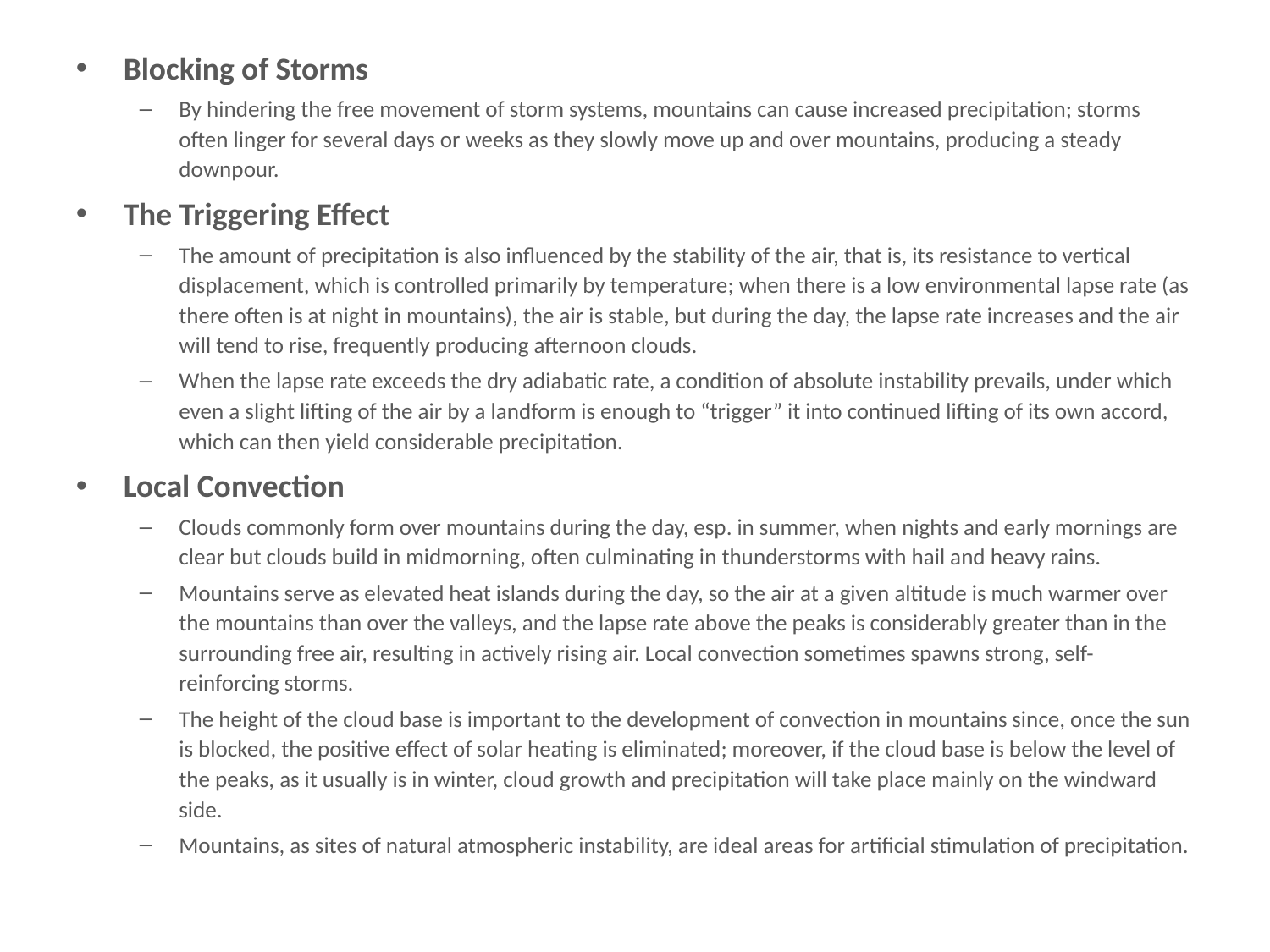

# Blocking of Storms
Blocking of Storms
By hindering the free movement of storm systems, mountains can cause increased precipitation; storms often linger for several days or weeks as they slowly move up and over mountains, producing a steady downpour.
The Triggering Effect
The amount of precipitation is also influenced by the stability of the air, that is, its resistance to vertical displacement, which is controlled primarily by temperature; when there is a low environmental lapse rate (as there often is at night in mountains), the air is stable, but during the day, the lapse rate increases and the air will tend to rise, frequently producing afternoon clouds.
When the lapse rate exceeds the dry adiabatic rate, a condition of absolute instability prevails, under which even a slight lifting of the air by a landform is enough to “trigger” it into continued lifting of its own accord, which can then yield considerable precipitation.
Local Convection
Clouds commonly form over mountains during the day, esp. in summer, when nights and early mornings are clear but clouds build in midmorning, often culminating in thunderstorms with hail and heavy rains.
Mountains serve as elevated heat islands during the day, so the air at a given altitude is much warmer over the mountains than over the valleys, and the lapse rate above the peaks is considerably greater than in the surrounding free air, resulting in actively rising air. Local convection sometimes spawns strong, self-reinforcing storms.
The height of the cloud base is important to the development of convection in mountains since, once the sun is blocked, the positive effect of solar heating is eliminated; moreover, if the cloud base is below the level of the peaks, as it usually is in winter, cloud growth and precipitation will take place mainly on the windward side.
Mountains, as sites of natural atmospheric instability, are ideal areas for artificial stimulation of precipitation.